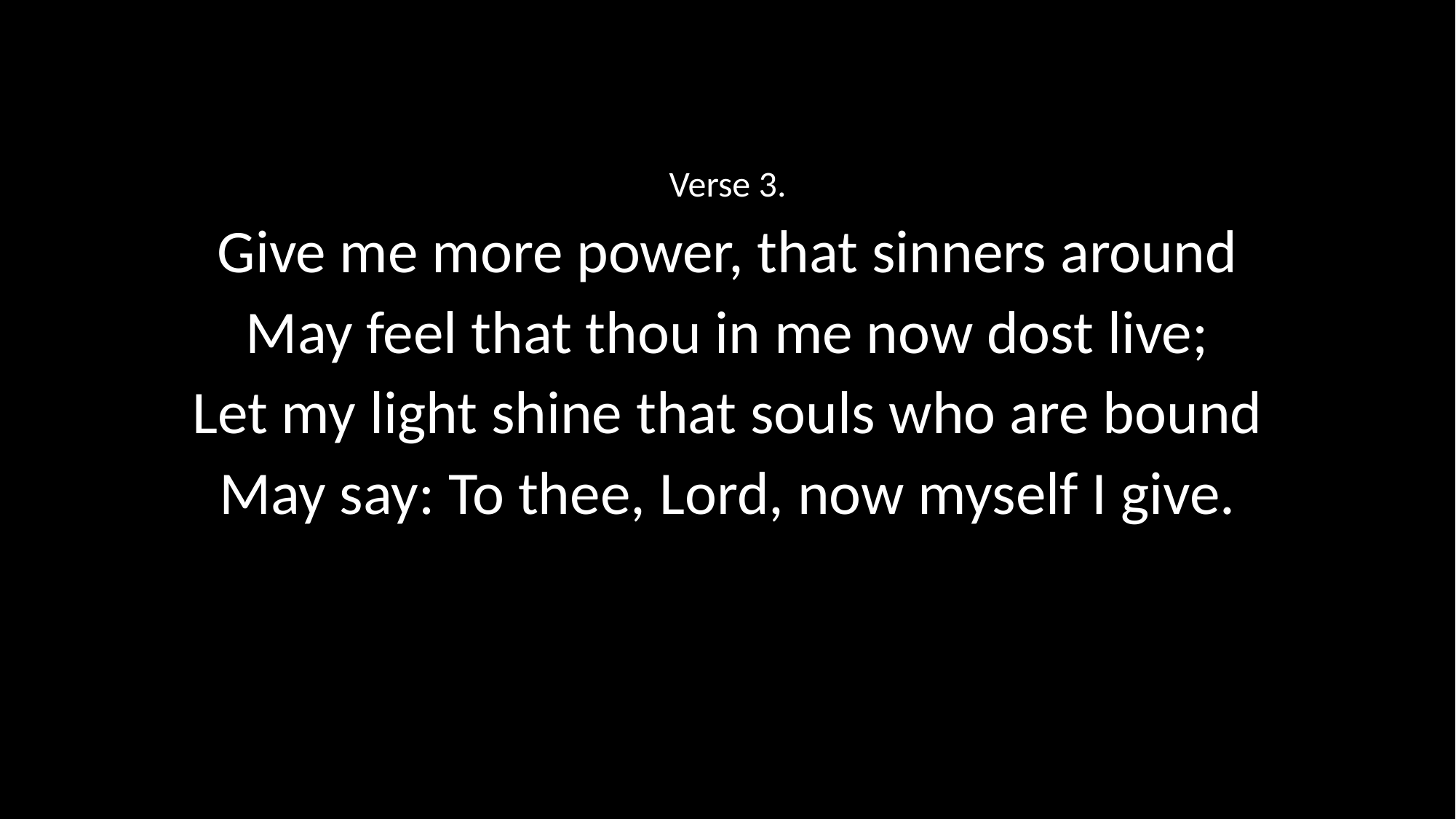

Verse 3.
Give me more power, that sinners around
May feel that thou in me now dost live;
Let my light shine that souls who are bound
May say: To thee, Lord, now myself I give.